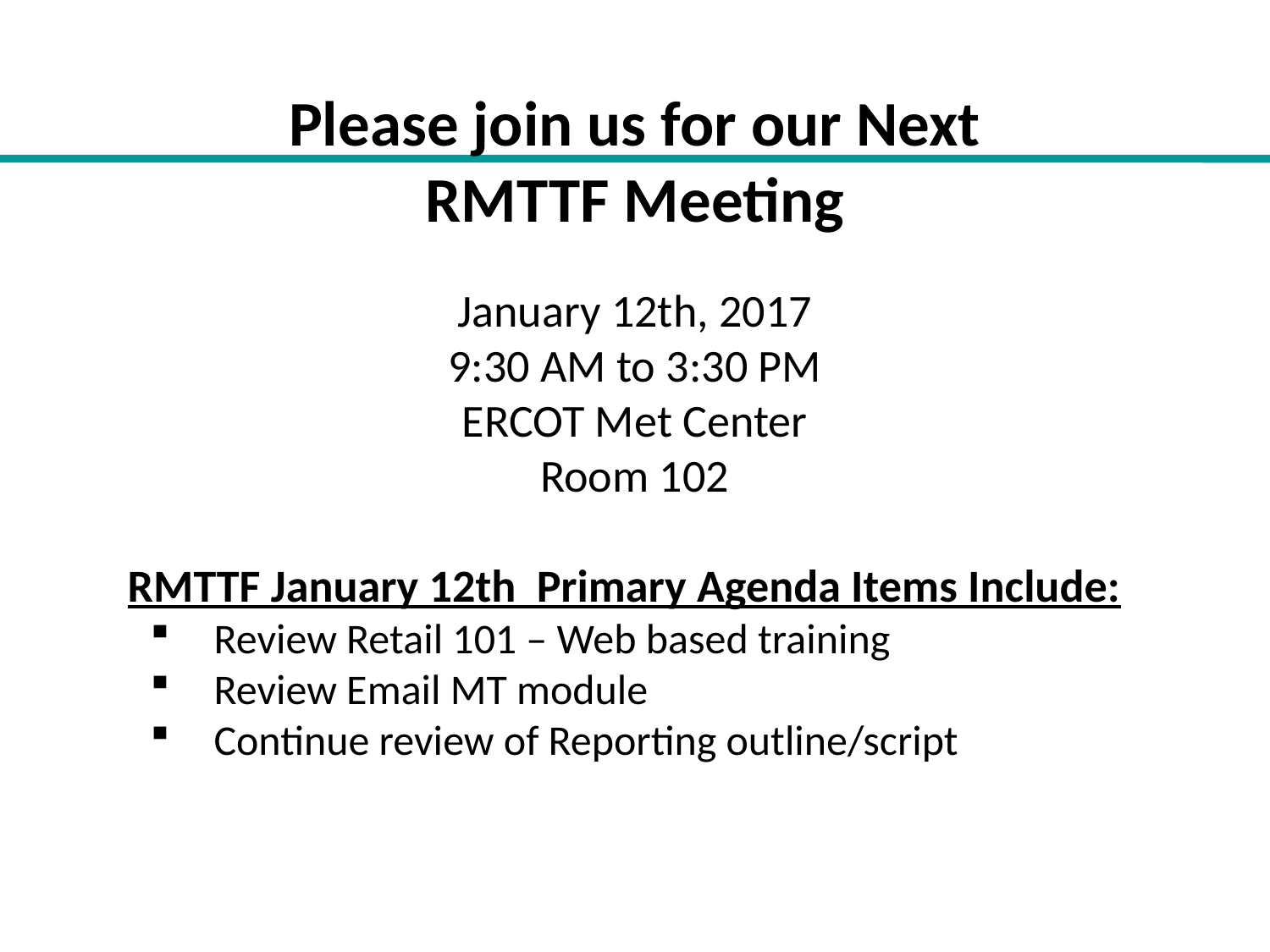

# Please join us for our Next RMTTF Meeting
January 12th, 2017
9:30 AM to 3:30 PM
ERCOT Met Center
Room 102
RMTTF January 12th  Primary Agenda Items Include:
Review Retail 101 – Web based training
Review Email MT module
Continue review of Reporting outline/script